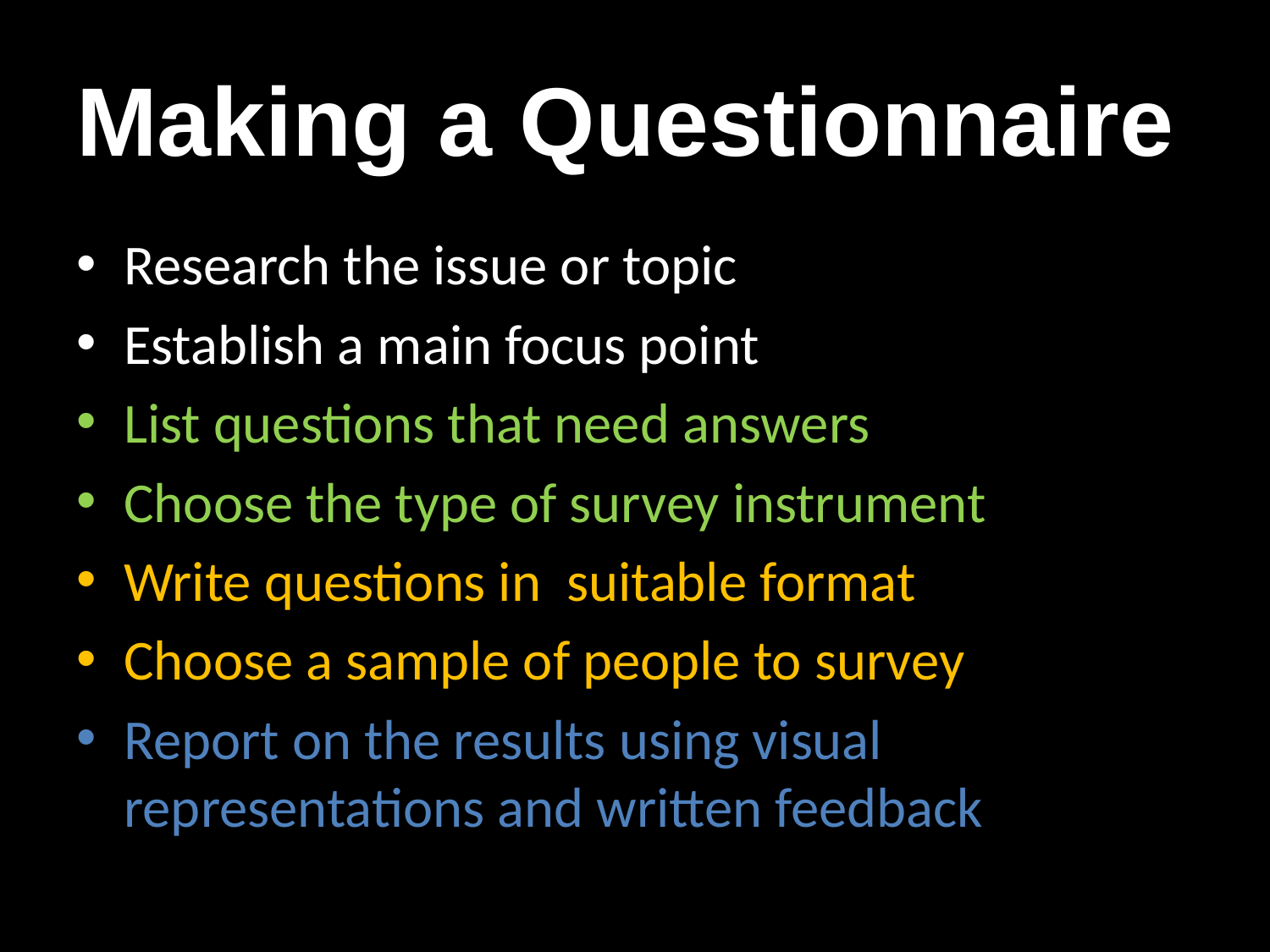

# Making a Questionnaire
Research the issue or topic
Establish a main focus point
List questions that need answers
Choose the type of survey instrument
Write questions in  suitable format
Choose a sample of people to survey
Report on the results using visual representations and written feedback